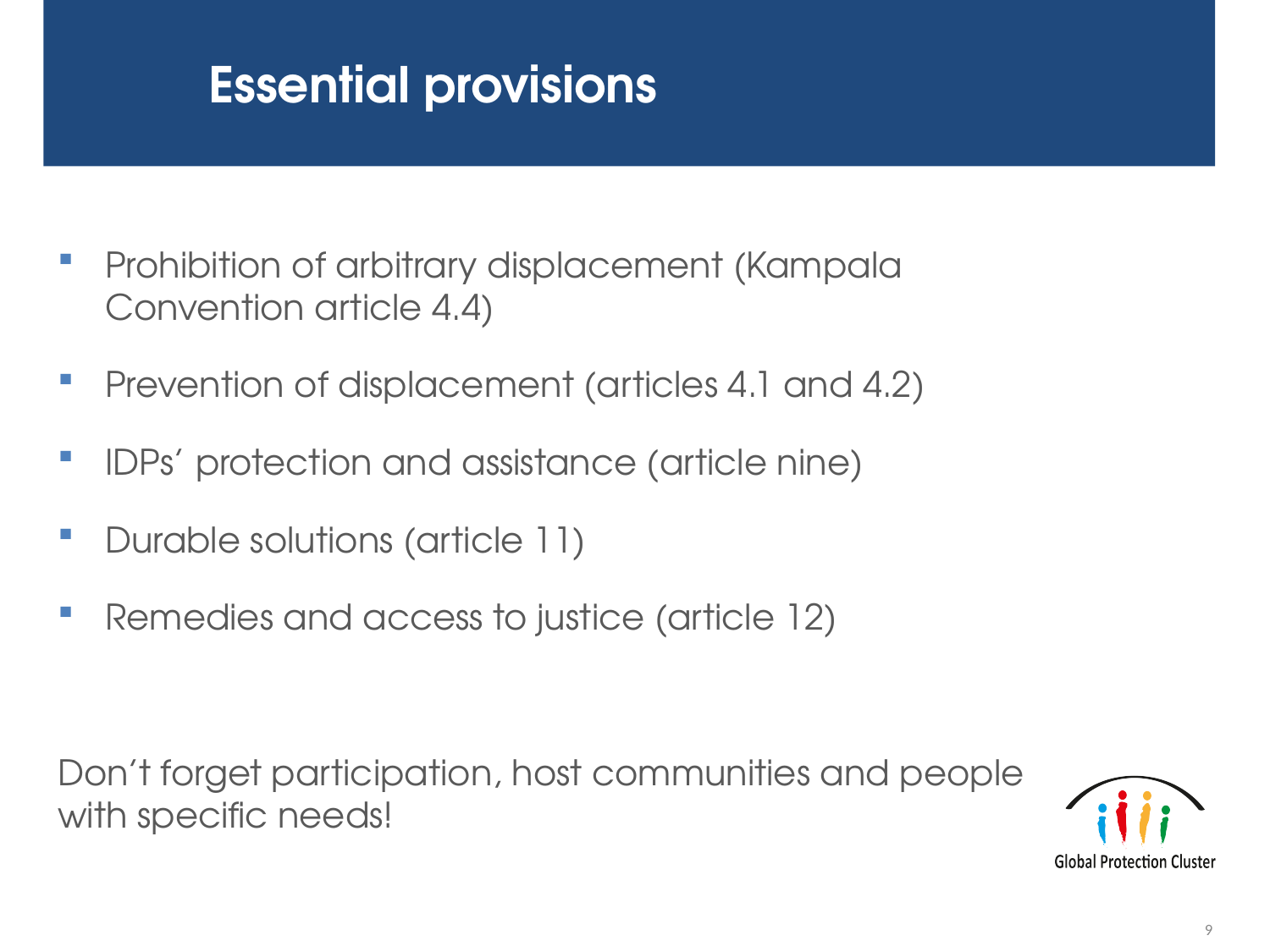

# Essential provisions
Prohibition of arbitrary displacement (Kampala Convention article 4.4)
Prevention of displacement (articles 4.1 and 4.2)
IDPs’ protection and assistance (article nine)
Durable solutions (article 11)
Remedies and access to justice (article 12)

Don’t forget participation, host communities and people with specific needs!